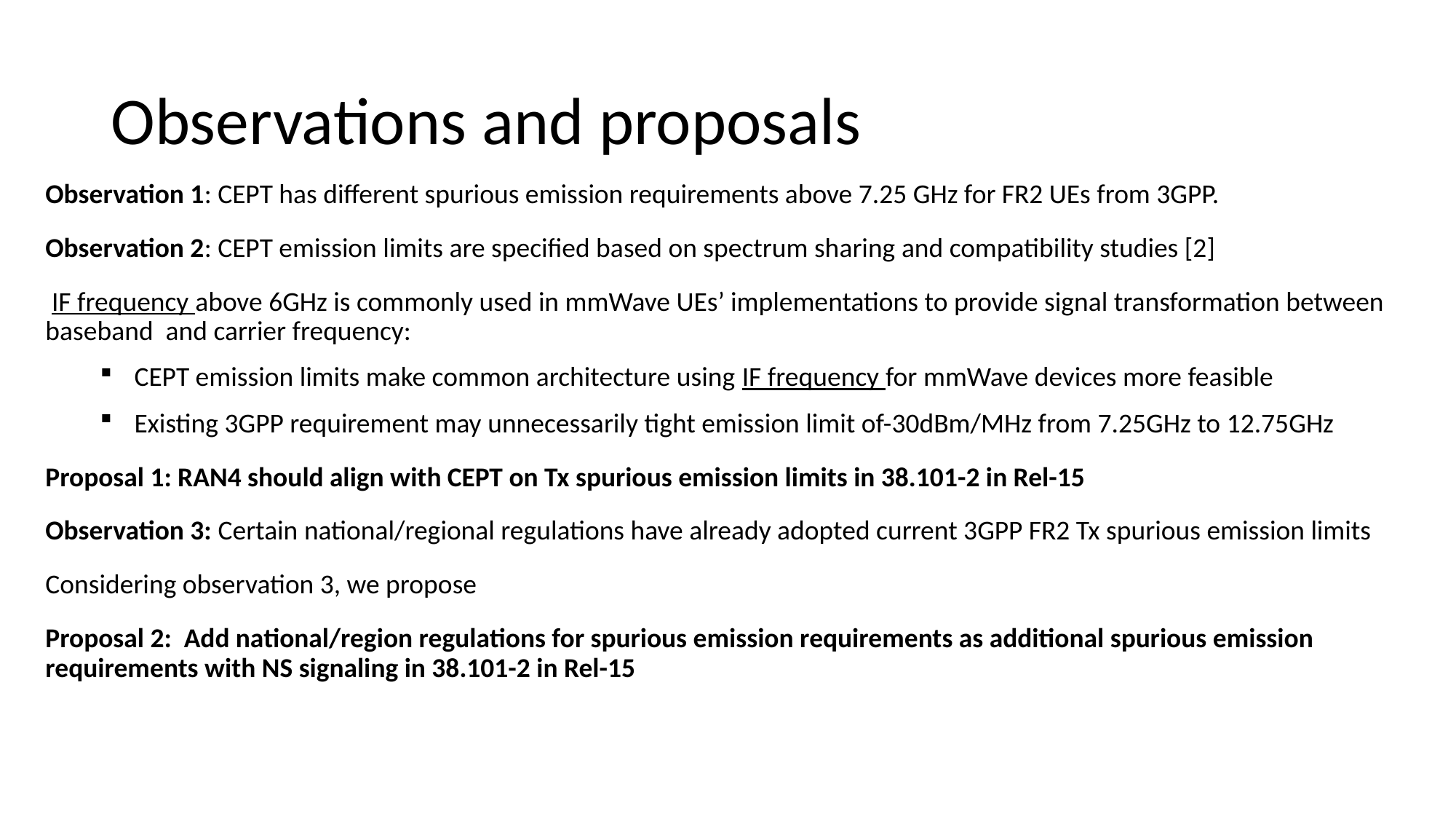

# Observations and proposals
Observation 1: CEPT has different spurious emission requirements above 7.25 GHz for FR2 UEs from 3GPP.
Observation 2: CEPT emission limits are specified based on spectrum sharing and compatibility studies [2]
 IF frequency above 6GHz is commonly used in mmWave UEs’ implementations to provide signal transformation between baseband  and carrier frequency:
CEPT emission limits make common architecture using IF frequency for mmWave devices more feasible
Existing 3GPP requirement may unnecessarily tight emission limit of-30dBm/MHz from 7.25GHz to 12.75GHz
Proposal 1: RAN4 should align with CEPT on Tx spurious emission limits in 38.101-2 in Rel-15
Observation 3: Certain national/regional regulations have already adopted current 3GPP FR2 Tx spurious emission limits
Considering observation 3, we propose
Proposal 2:  Add national/region regulations for spurious emission requirements as additional spurious emission requirements with NS signaling in 38.101-2 in Rel-15